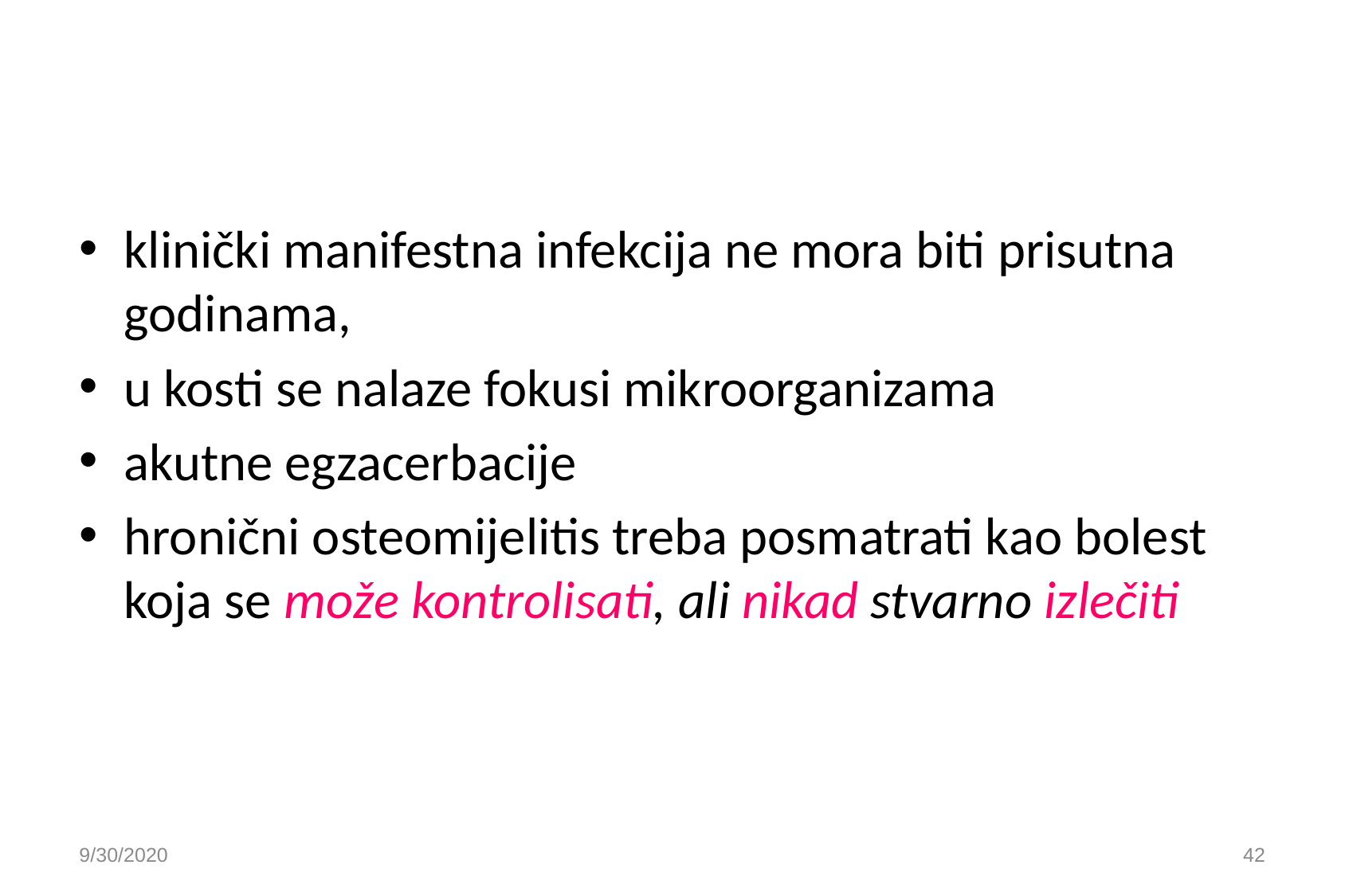

#
klinički manifestna infekcija ne mora biti prisutna godinama,
u kosti se nalaze fokusi mikroorganizama
akutne egzacerbacije
hronični osteomijelitis treba posmatrati kao bolest koja se može kontrolisati, ali nikad stvarno izlečiti

9/30/2020
42